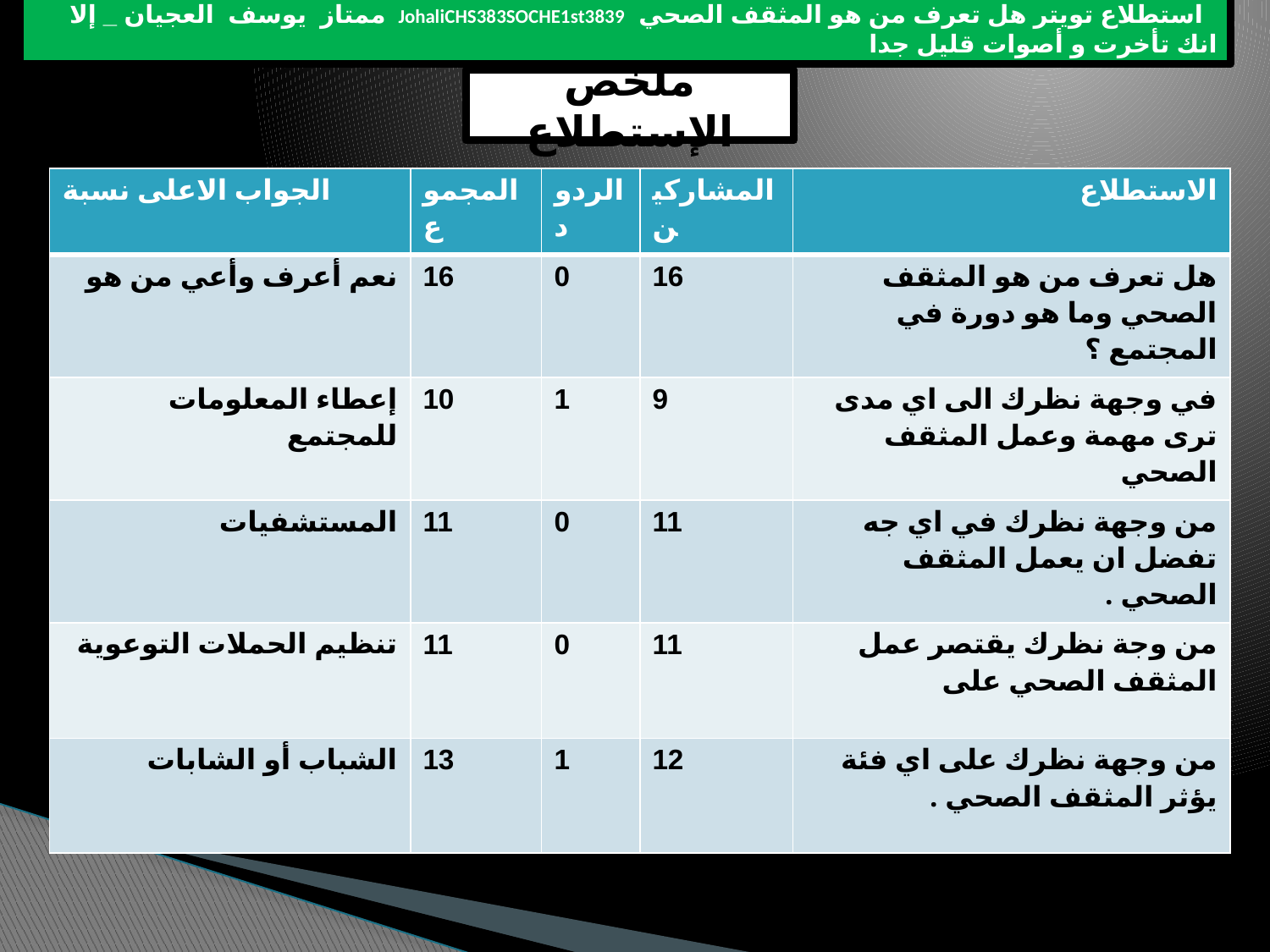

استطلاع تويتر هل تعرف من هو المثقف الصحي  JohaliCHS383SOCHE1st3839  ممتاز  يوسف  العجيان _ إلا انك تأخرت و أصوات قليل جدا
# ملخص الإستطلاع
| الجواب الاعلى نسبة | المجموع | الردود | المشاركين | الاستطلاع |
| --- | --- | --- | --- | --- |
| نعم أعرف وأعي من هو | 16 | 0 | 16 | هل تعرف من هو المثقف الصحي وما هو دورة في المجتمع ؟ |
| إعطاء المعلومات للمجتمع | 10 | 1 | 9 | في وجهة نظرك الى اي مدى ترى مهمة وعمل المثقف الصحي |
| المستشفيات | 11 | 0 | 11 | من وجهة نظرك في اي جه تفضل ان يعمل المثقف الصحي . |
| تنظيم الحملات التوعوية | 11 | 0 | 11 | من وجة نظرك يقتصر عمل المثقف الصحي على |
| الشباب أو الشابات | 13 | 1 | 12 | من وجهة نظرك على اي فئة يؤثر المثقف الصحي . |